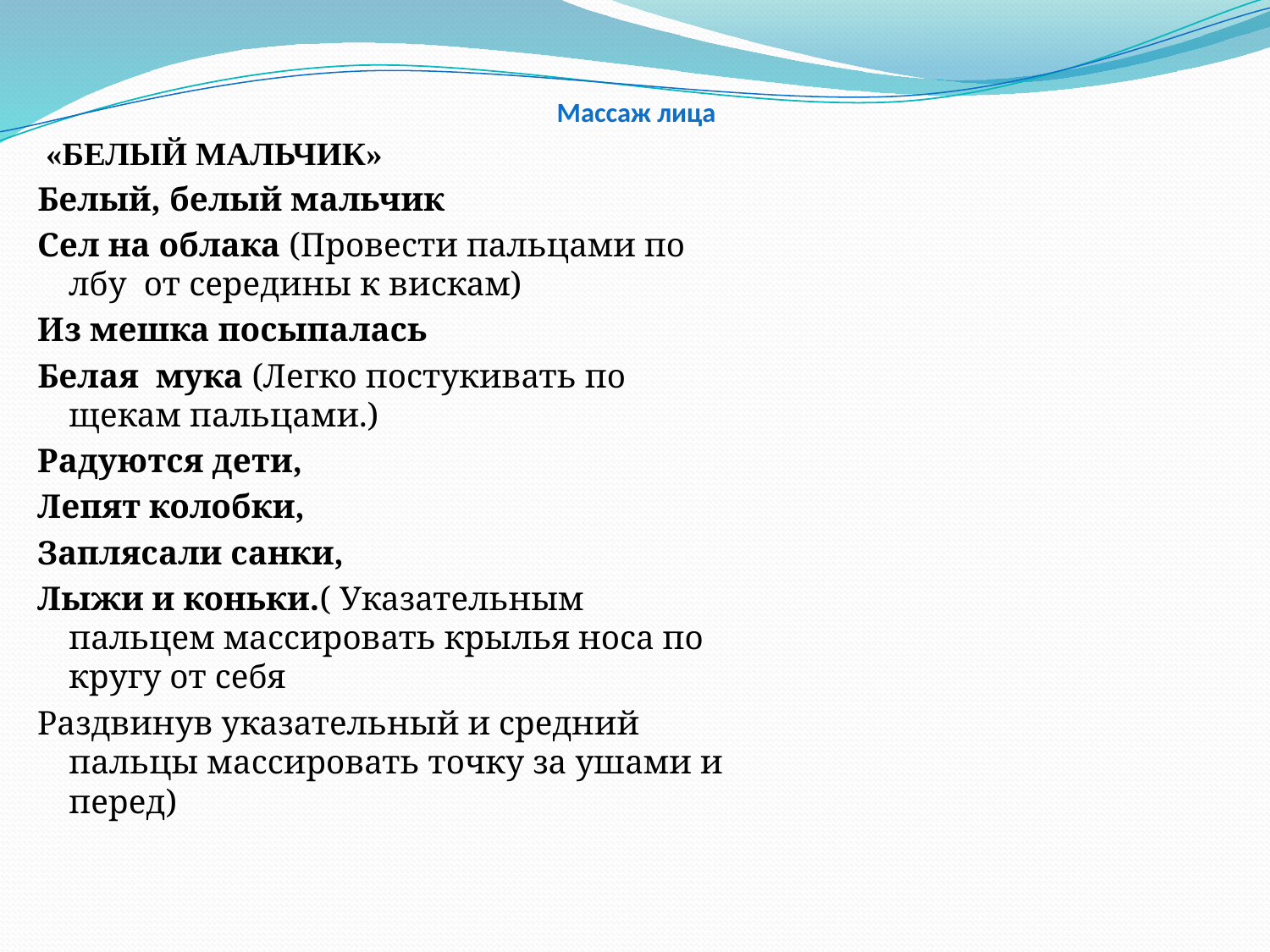

# Массаж лица
 «БЕЛЫЙ МАЛЬЧИК»
Белый, белый мальчик
Сел на облака (Провести пальцами по лбу  от середины к вискам)
Из мешка посыпалась
Белая  мука (Легко постукивать по щекам пальцами.)
Радуются дети,
Лепят колобки,
Заплясали санки,
Лыжи и коньки.( Указательным  пальцем массировать крылья носа по кругу от себя
Раздвинув указательный и средний пальцы массировать точку за ушами и перед)